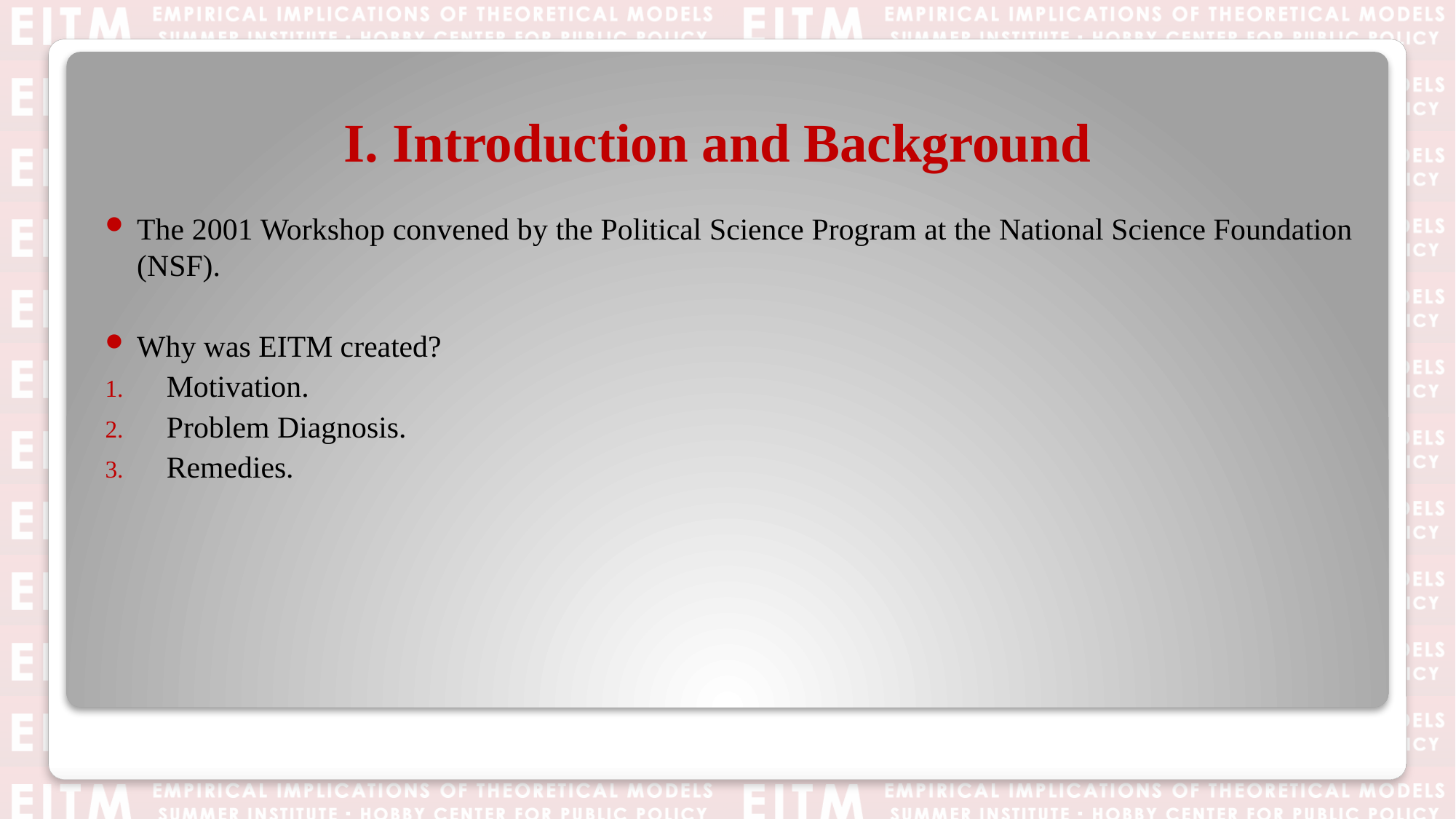

# I. Introduction and Background
The 2001 Workshop convened by the Political Science Program at the National Science Foundation (NSF).

Why was EITM created?
Motivation.
Problem Diagnosis.
Remedies.